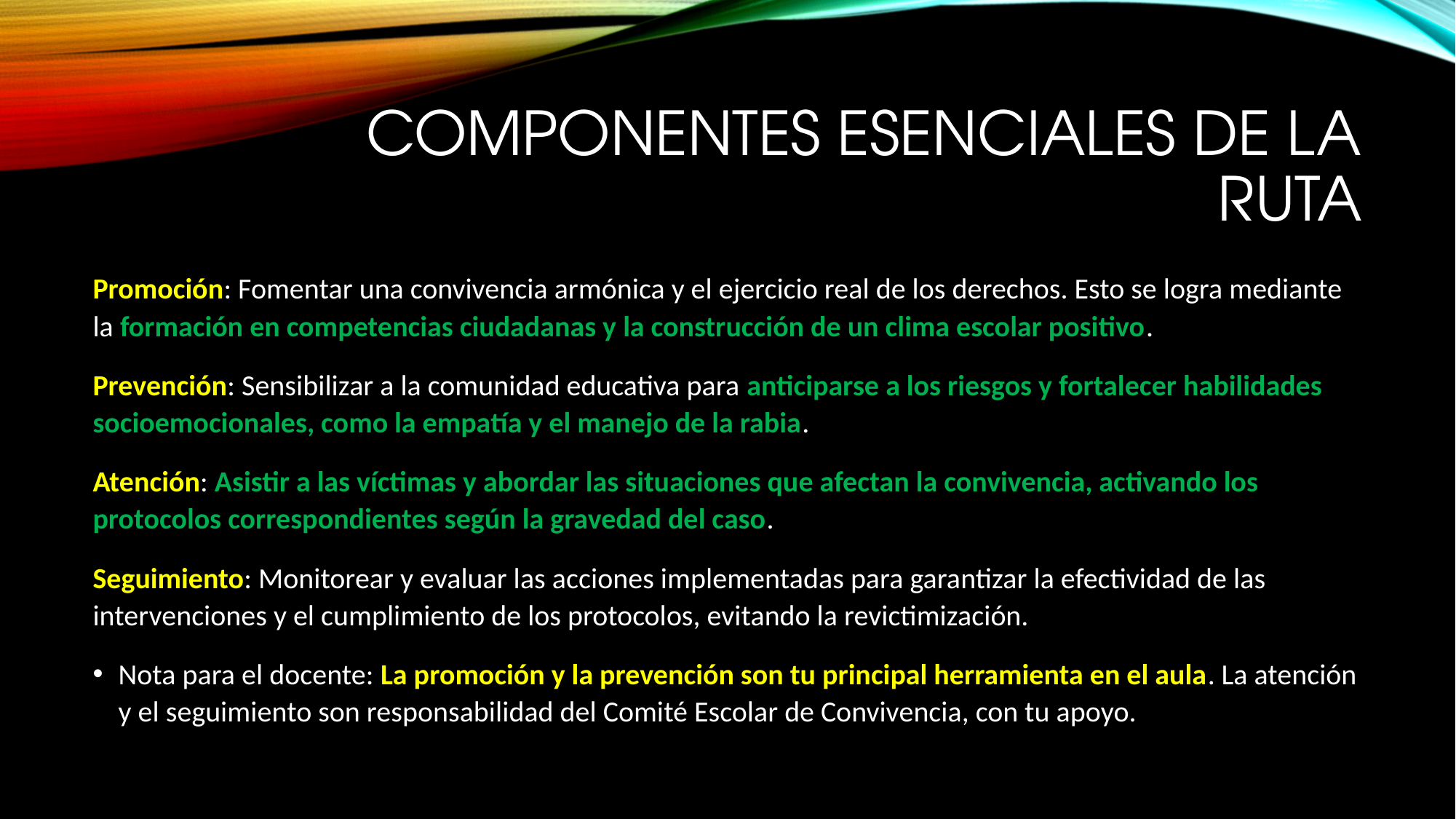

# Componentes Esenciales de la Ruta
Promoción: Fomentar una convivencia armónica y el ejercicio real de los derechos. Esto se logra mediante la formación en competencias ciudadanas y la construcción de un clima escolar positivo.
Prevención: Sensibilizar a la comunidad educativa para anticiparse a los riesgos y fortalecer habilidades socioemocionales, como la empatía y el manejo de la rabia.
Atención: Asistir a las víctimas y abordar las situaciones que afectan la convivencia, activando los protocolos correspondientes según la gravedad del caso.
Seguimiento: Monitorear y evaluar las acciones implementadas para garantizar la efectividad de las intervenciones y el cumplimiento de los protocolos, evitando la revictimización.
Nota para el docente: La promoción y la prevención son tu principal herramienta en el aula. La atención y el seguimiento son responsabilidad del Comité Escolar de Convivencia, con tu apoyo.